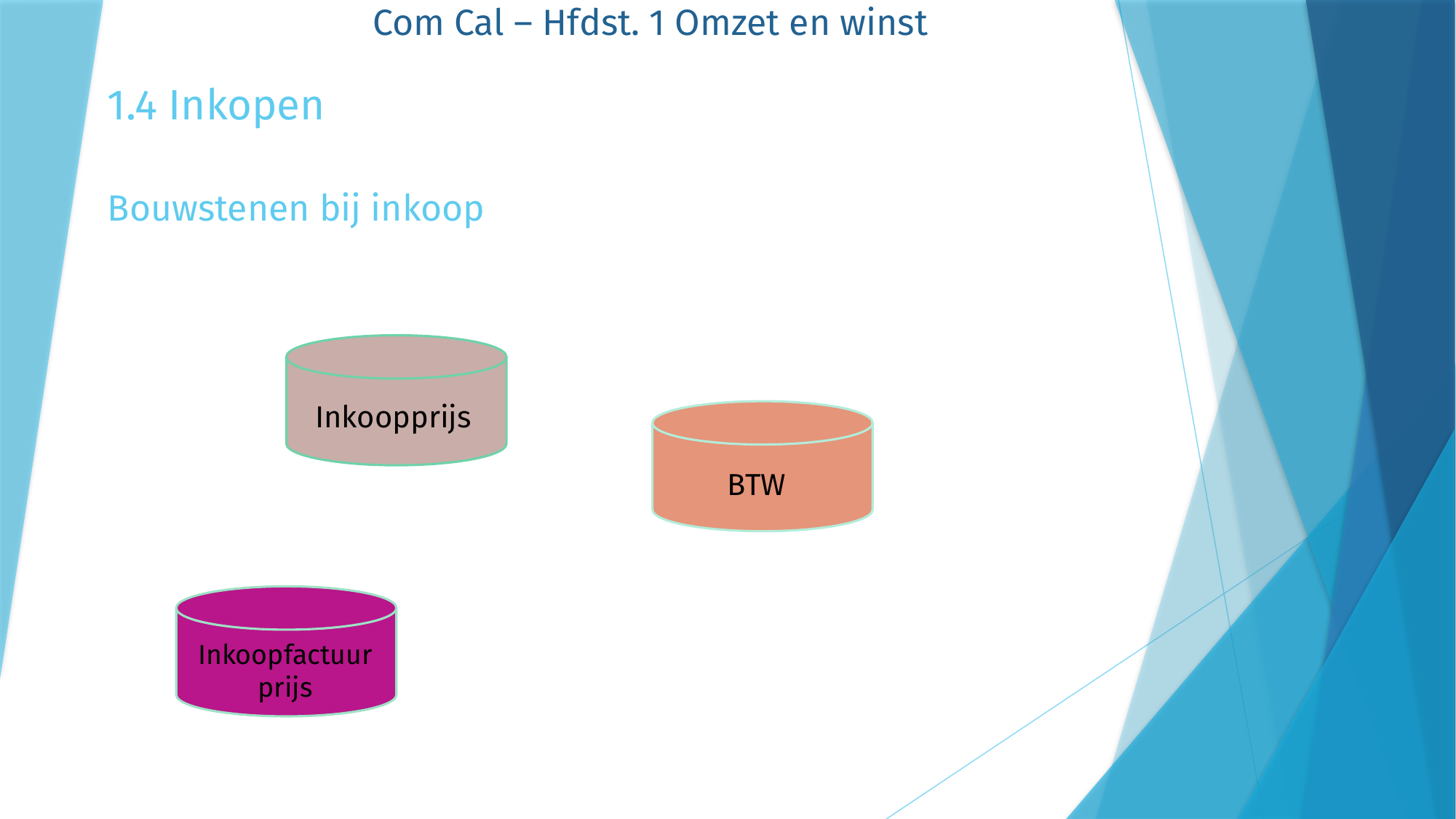

Com Cal – Hfdst. 1 Omzet en winst
1.4 Inkopen
Bouwstenen bij inkoop

Inkoopprijs

BTW

Inkoopfactuurprijs